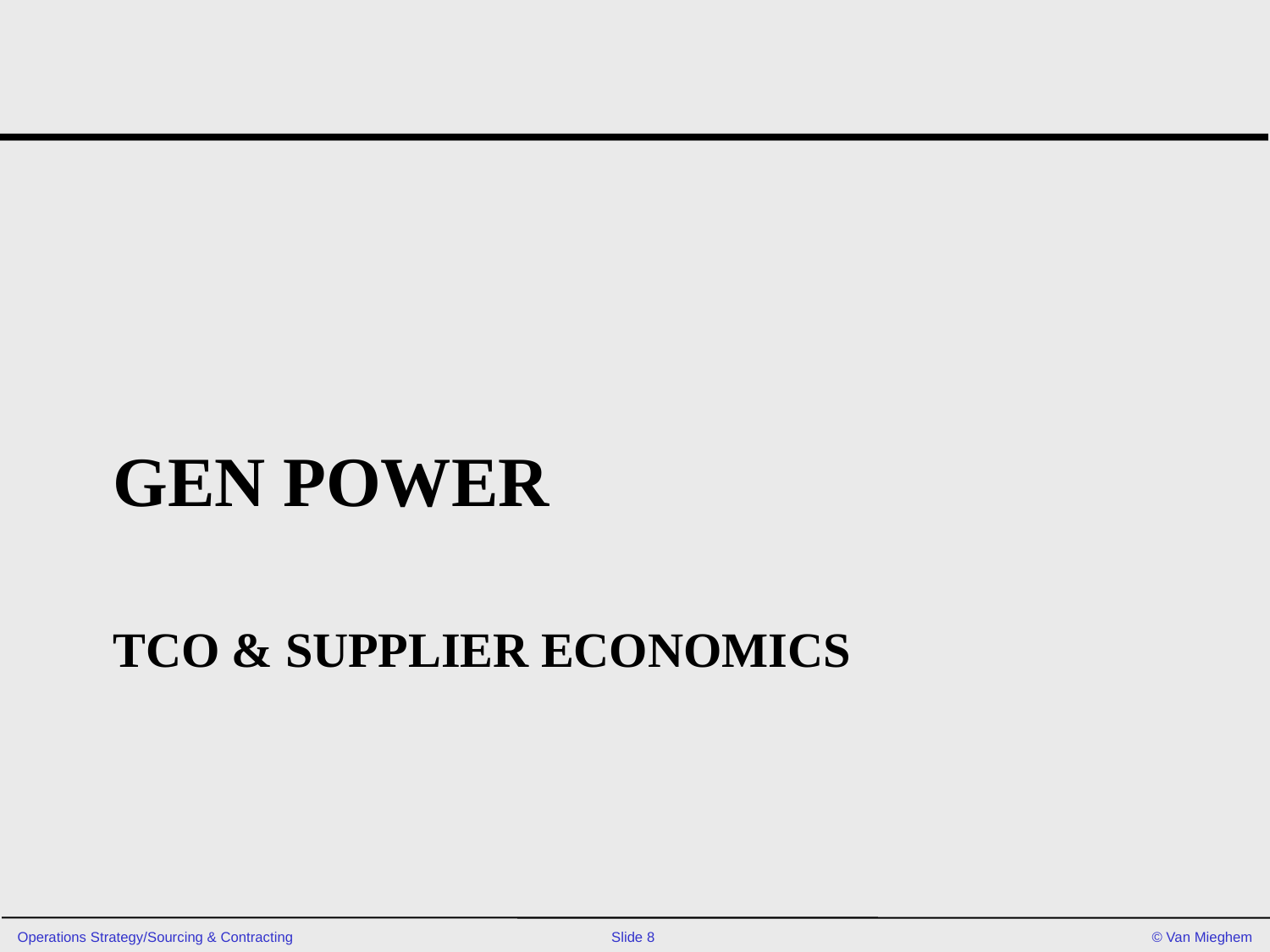

Gen Power
# TCO & Supplier Economics